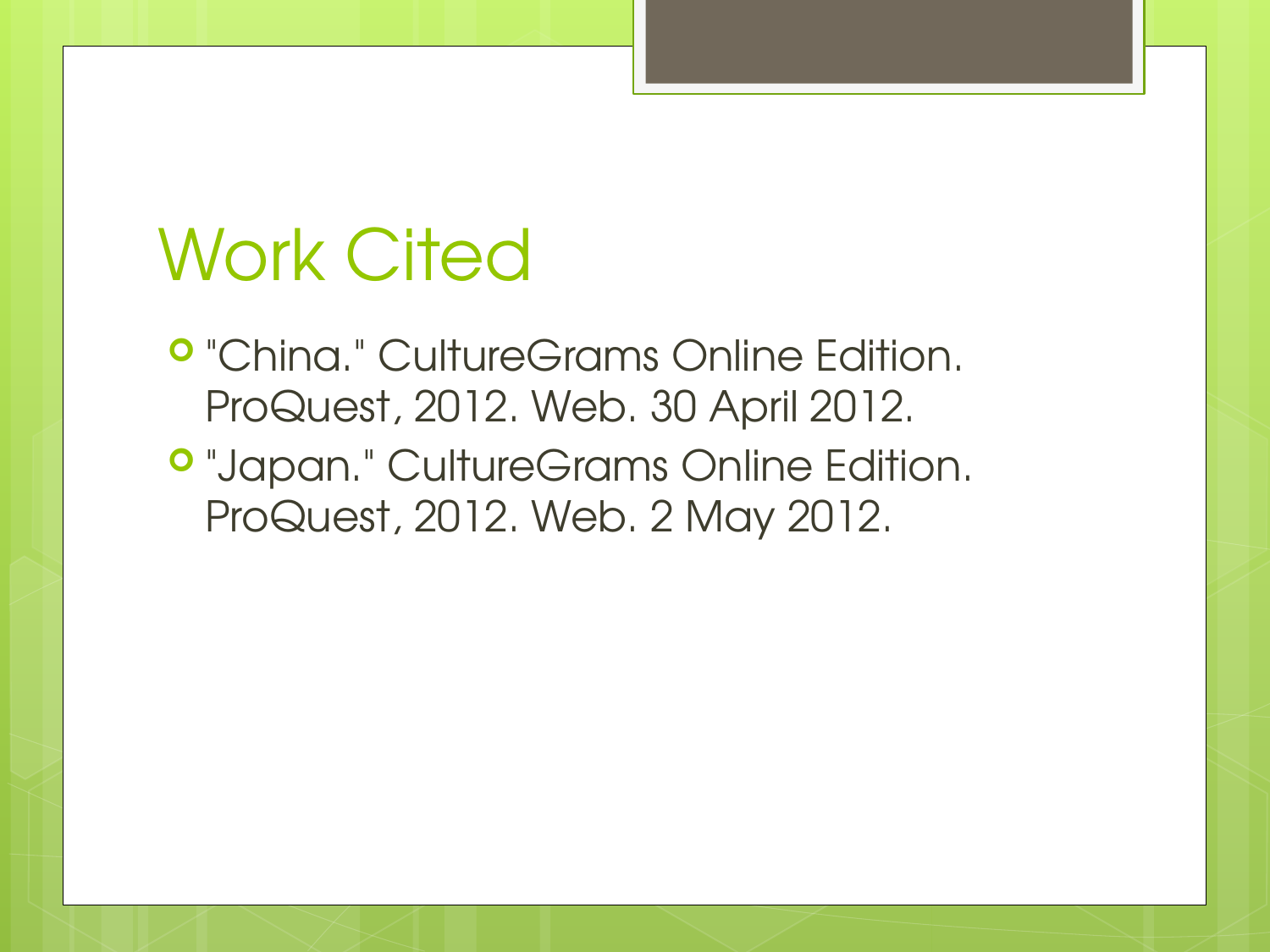

# Work Cited
"China." CultureGrams Online Edition. ProQuest, 2012. Web. 30 April 2012.
"Japan." CultureGrams Online Edition. ProQuest, 2012. Web. 2 May 2012.